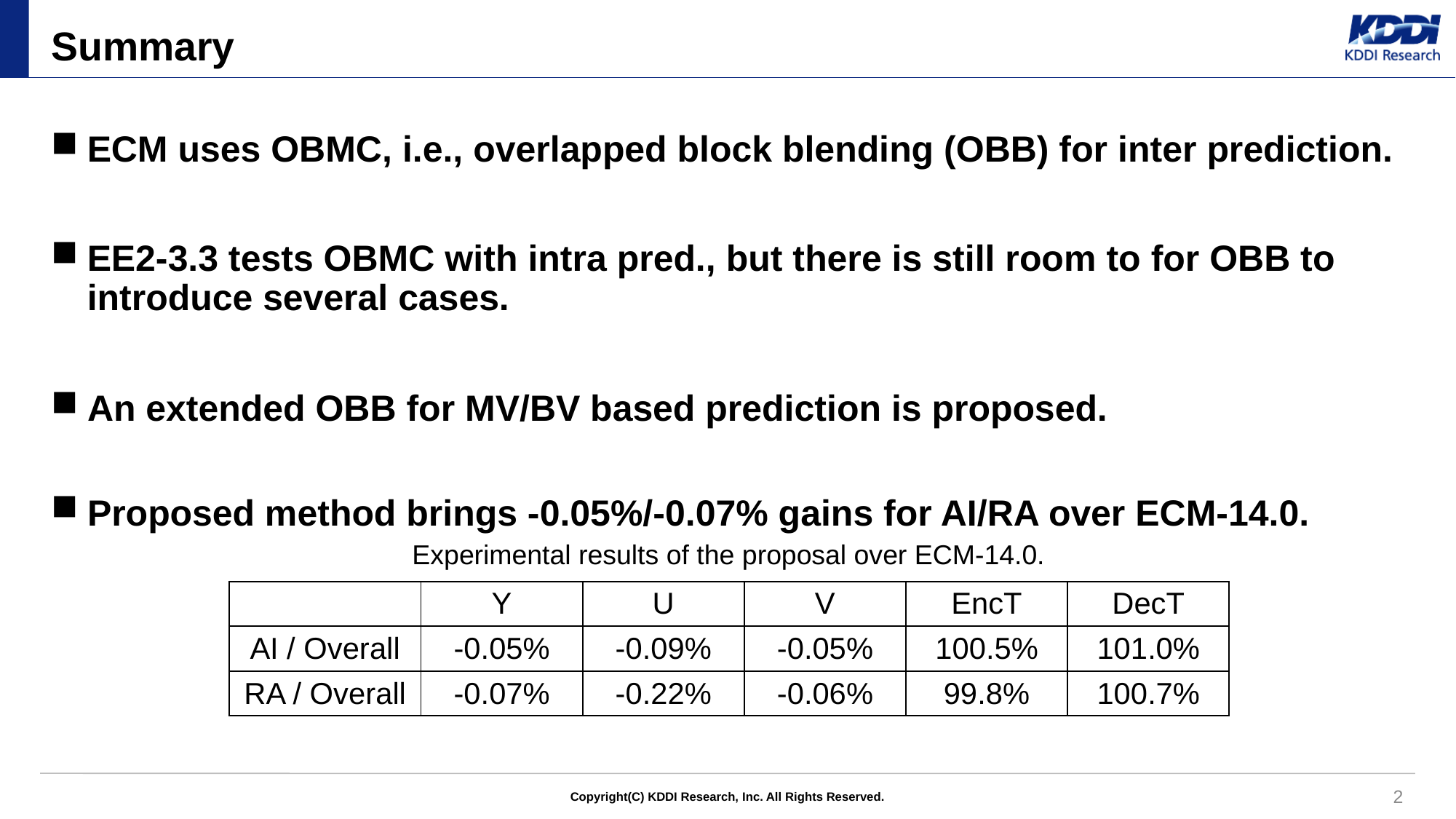

# Summary
ECM uses OBMC, i.e., overlapped block blending (OBB) for inter prediction.

EE2-3.3 tests OBMC with intra pred., but there is still room to for OBB to introduce several cases.

An extended OBB for MV/BV based prediction is proposed.

Proposed method brings -0.05%/-0.07% gains for AI/RA over ECM-14.0.
Experimental results of the proposal over ECM-14.0.
|  | Y | U | V | EncT | DecT |
| --- | --- | --- | --- | --- | --- |
| AI / Overall | -0.05% | -0.09% | -0.05% | 100.5% | 101.0% |
| RA / Overall | -0.07% | -0.22% | -0.06% | 99.8% | 100.7% |
2